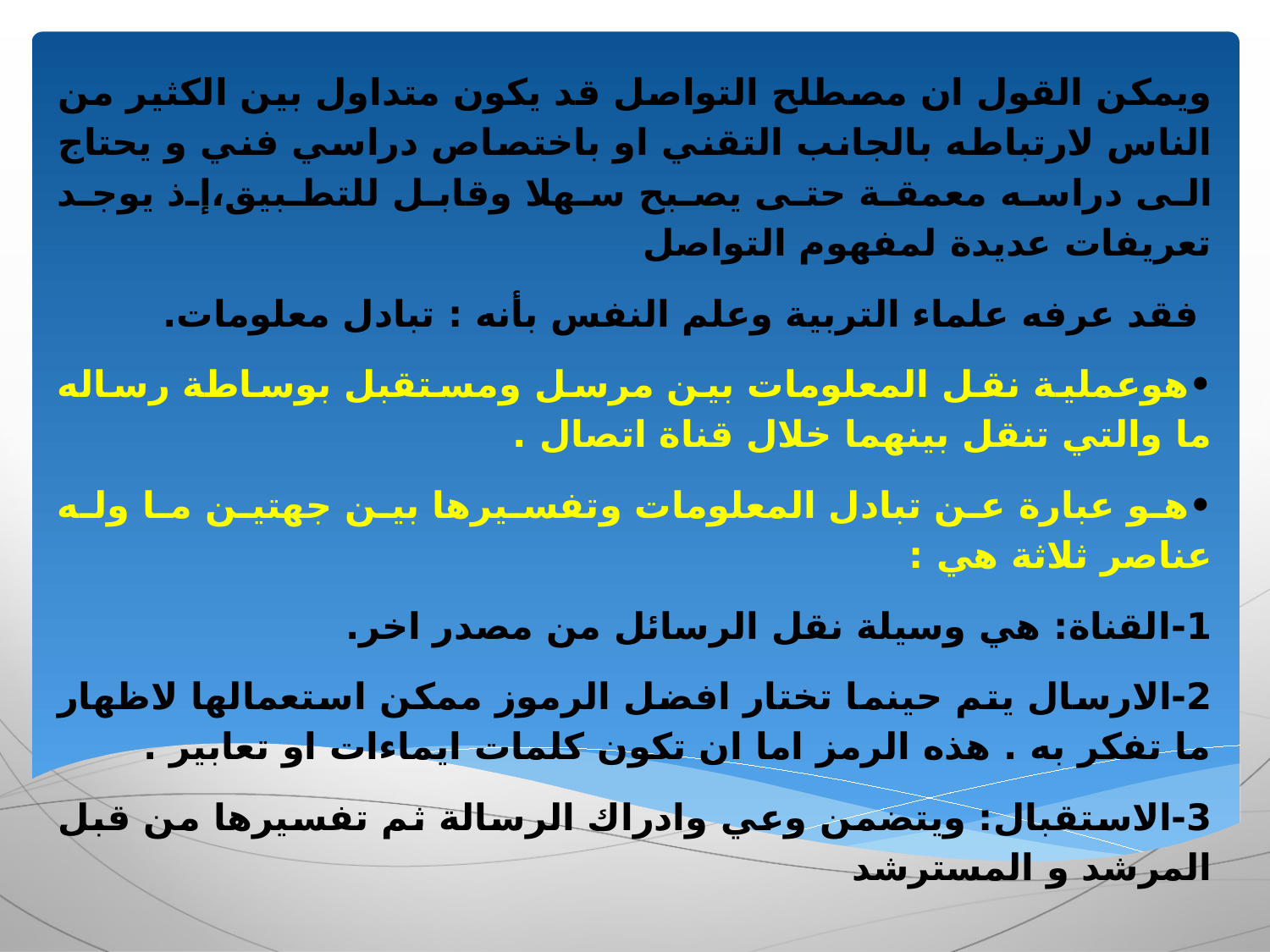

ويمكن القول ان مصطلح التواصل قد يكون متداول بين الكثير من الناس لارتباطه بالجانب التقني او باختصاص دراسي فني و يحتاج الى دراسه معمقة حتى يصبح سهلا وقابل للتطبيق،إذ يوجد تعريفات عديدة لمفهوم التواصل
 فقد عرفه علماء التربية وعلم النفس بأنه : تبادل معلومات.
•	هوعملية نقل المعلومات بين مرسل ومستقبل بوساطة رساله ما والتي تنقل بينهما خلال قناة اتصال .
•	هو عبارة عن تبادل المعلومات وتفسيرها بين جهتين ما وله عناصر ثلاثة هي :
1-	القناة: هي وسيلة نقل الرسائل من مصدر اخر.
2-	الارسال يتم حينما تختار افضل الرموز ممكن استعمالها لاظهار ما تفكر به . هذه الرمز اما ان تكون كلمات ايماءات او تعابير .
3-	الاستقبال: ويتضمن وعي وادراك الرسالة ثم تفسيرها من قبل المرشد و المسترشد